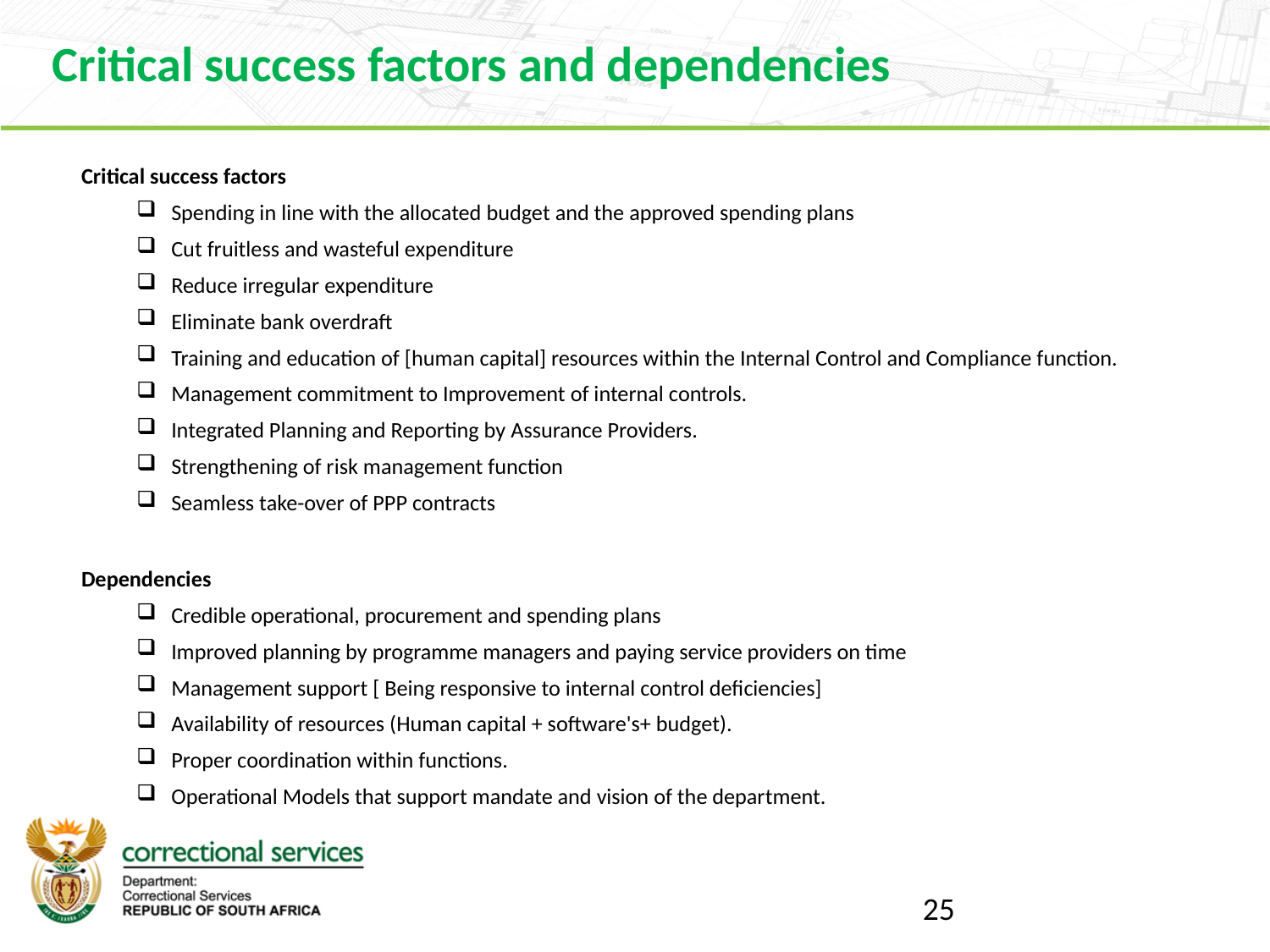

Critical success factors and dependencies
Critical success factors
Spending in line with the allocated budget and the approved spending plans
Cut fruitless and wasteful expenditure
Reduce irregular expenditure
Eliminate bank overdraft
Training and education of [human capital] resources within the Internal Control and Compliance function.
Management commitment to Improvement of internal controls.
Integrated Planning and Reporting by Assurance Providers.
Strengthening of risk management function
Seamless take-over of PPP contracts

Dependencies
Credible operational, procurement and spending plans
Improved planning by programme managers and paying service providers on time
Management support [ Being responsive to internal control deficiencies]
Availability of resources (Human capital + software's+ budget).
Proper coordination within functions.
Operational Models that support mandate and vision of the department.

25